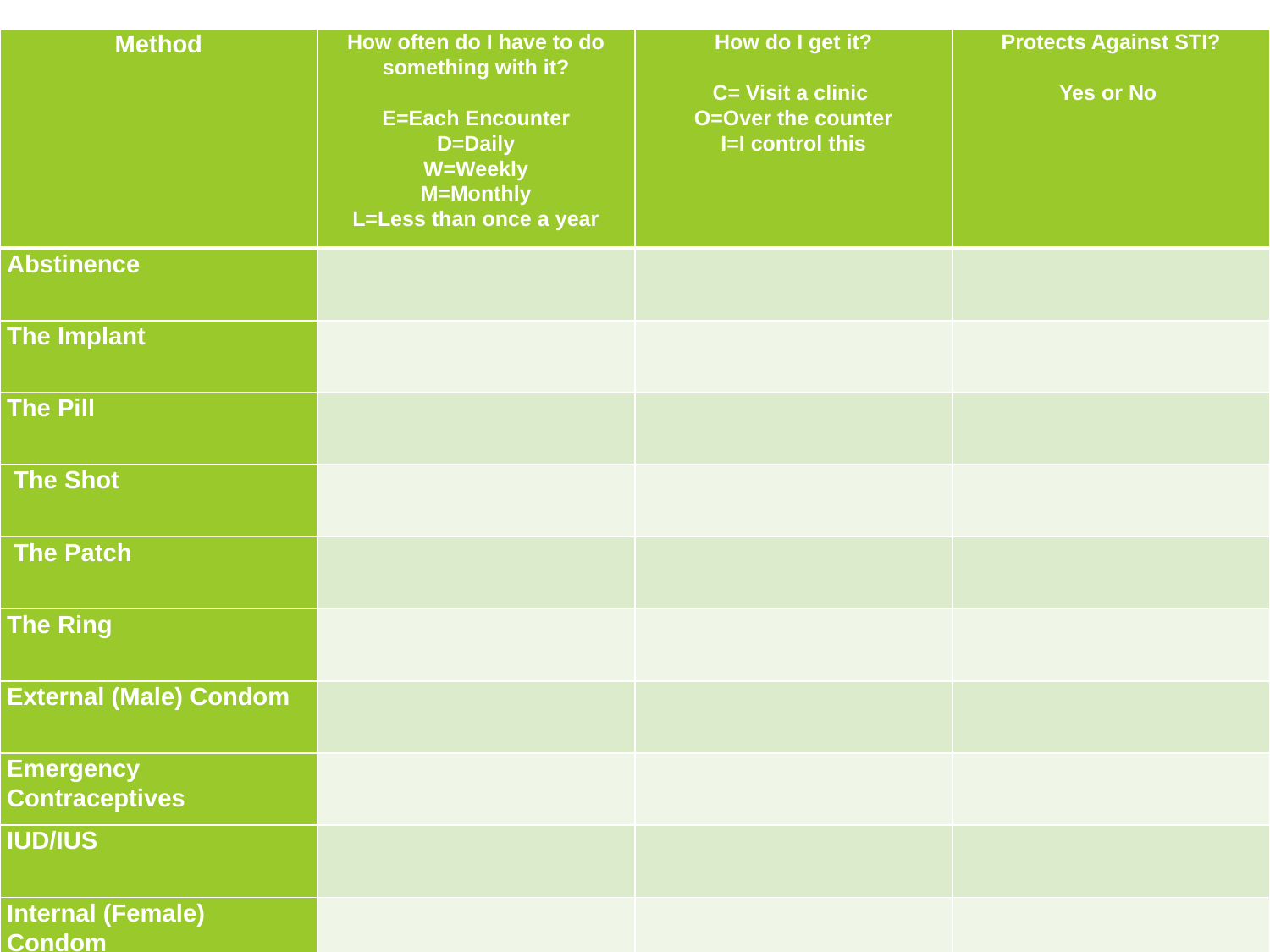

| Method | How often do I have to do something with it?   E=Each Encounter D=Daily W=Weekly M=Monthly L=Less than once a year | How do I get it?   C= Visit a clinic O=Over the counter I=I control this | Protects Against STI?   Yes or No |
| --- | --- | --- | --- |
| Abstinence |  |  |  |
| The Implant |  |  |  |
| The Pill |  |  |  |
| The Shot |  |  |  |
| The Patch |  |  |  |
| The Ring |  |  |  |
| External (Male) Condom |  |  |  |
| Emergency Contraceptives |  |  |  |
| IUD/IUS |  |  |  |
| Internal (Female) Condom |  |  |  |
2/8/2021
10